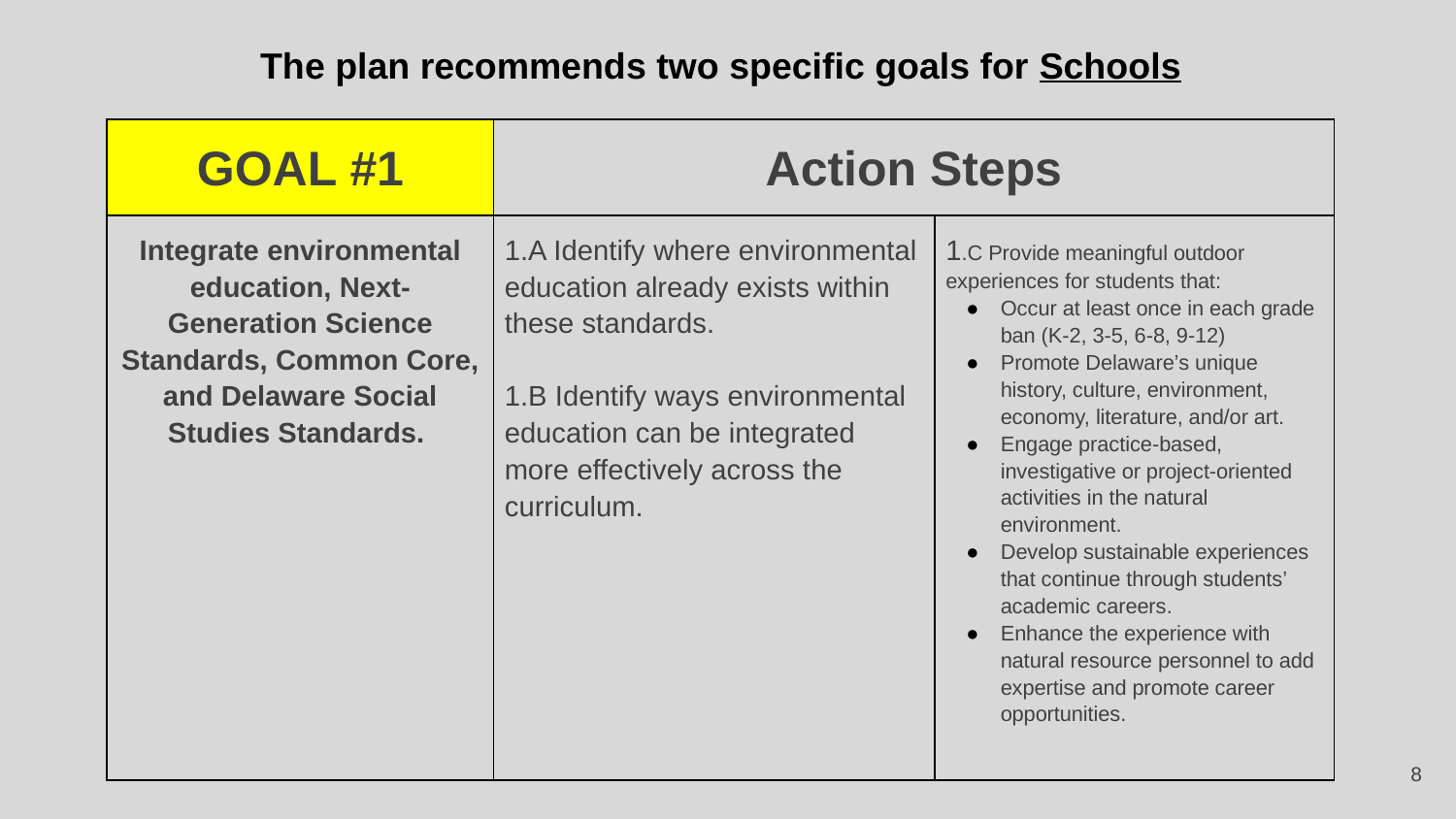

The plan recommends two specific goals for Schools
| GOAL #1 | Action Steps |  |
| --- | --- | --- |
| Integrate environmental education, Next-Generation Science Standards, Common Core, and Delaware Social Studies Standards. | 1.A Identify where environmental education already exists within these standards. 1.B Identify ways environmental education can be integrated more effectively across the curriculum. | 1.C Provide meaningful outdoor experiences for students that: Occur at least once in each grade ban (K-2, 3-5, 6-8, 9-12) Promote Delaware’s unique history, culture, environment, economy, literature, and/or art. Engage practice-based, investigative or project-oriented activities in the natural environment. Develop sustainable experiences that continue through students’ academic careers. Enhance the experience with natural resource personnel to add expertise and promote career opportunities. |
8